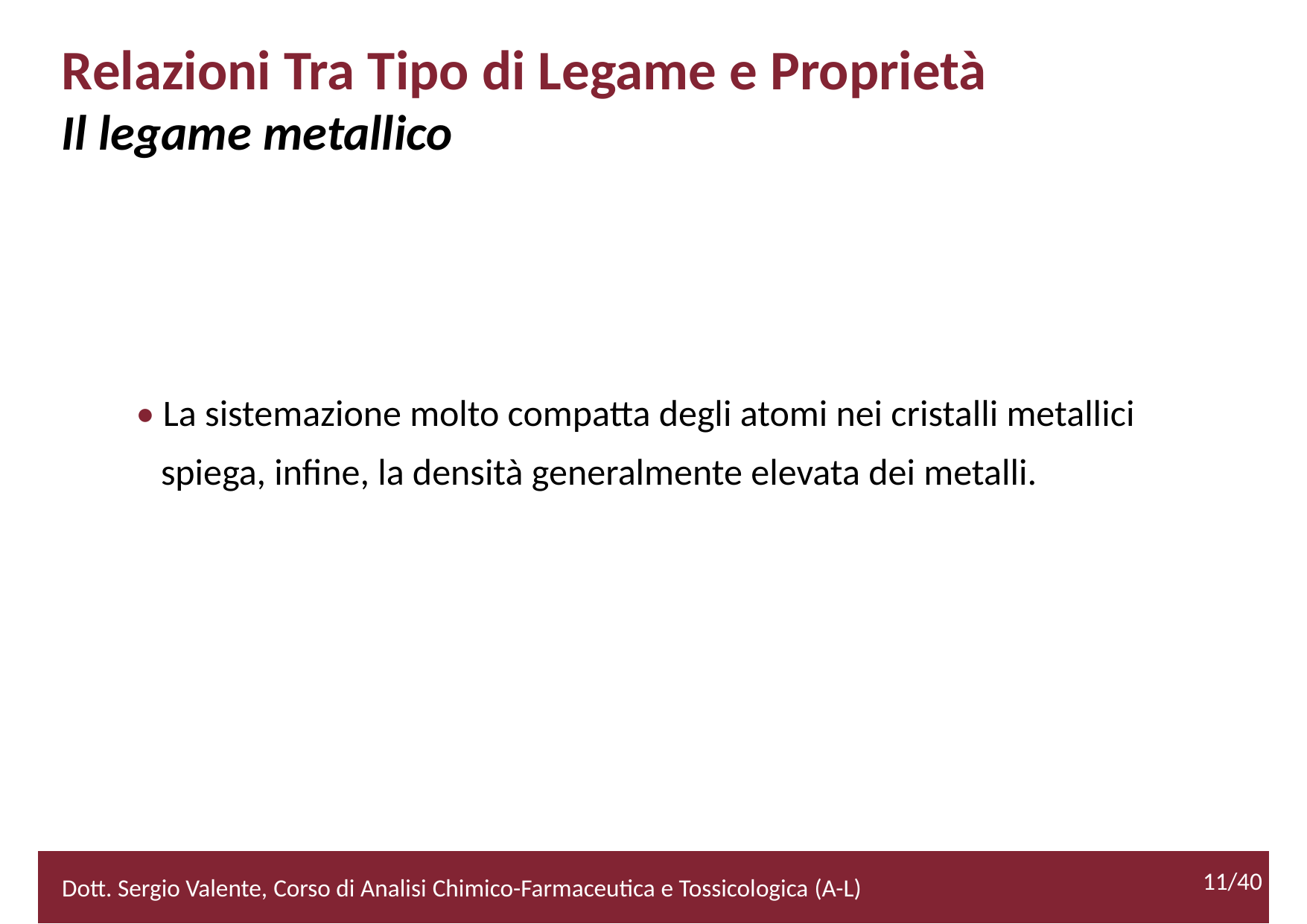

Relazioni Tra Tipo di Legame e Proprietà
Il legame metallico
• La sistemazione molto compatta degli atomi nei cristalli metallici

	spiega, infine, la densità generalmente elevata dei metalli.

11/40
2/52
Dott. Sergio Valente, Corso di Analisi Chimico-Farmaceutica e Tossicologica (A-L)